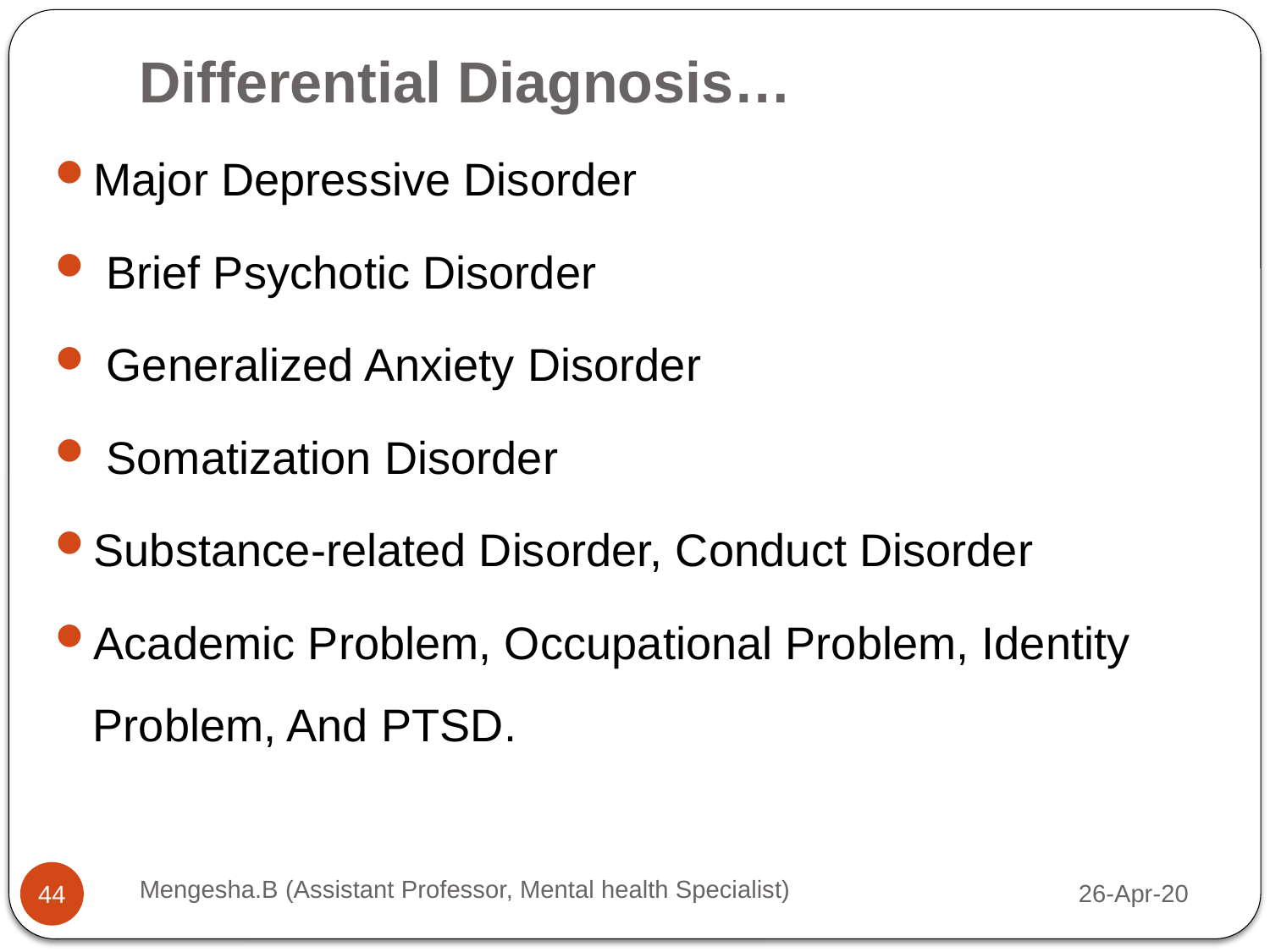

# Differential Diagnosis…
Major Depressive Disorder
 Brief Psychotic Disorder
 Generalized Anxiety Disorder
 Somatization Disorder
Substance-related Disorder, Conduct Disorder
Academic Problem, Occupational Problem, Identity Problem, And PTSD.

Mengesha.B (Assistant Professor, Mental health Specialist)
26-Apr-20
44